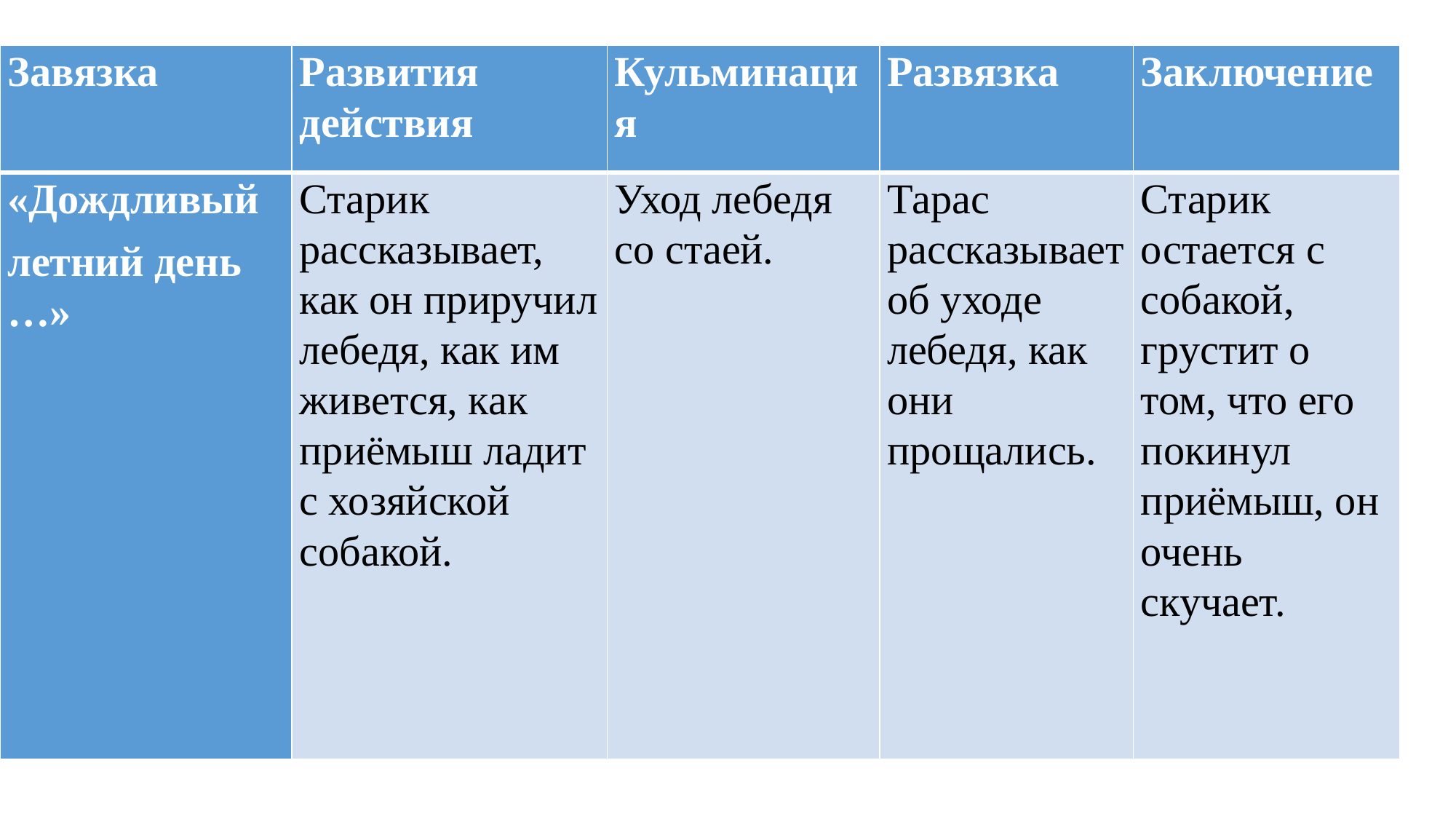

| Завязка | Развития действия | Кульминация | Развязка | Заключение |
| --- | --- | --- | --- | --- |
| «Дождливый летний день …» | Старик рассказывает, как он приручил лебедя, как им живется, как приёмыш ладит с хозяйской собакой. | Уход лебедя со стаей. | Тарас рассказывает об уходе лебедя, как они прощались. | Старик остается с собакой, грустит о том, что его покинул приёмыш, он очень скучает. |